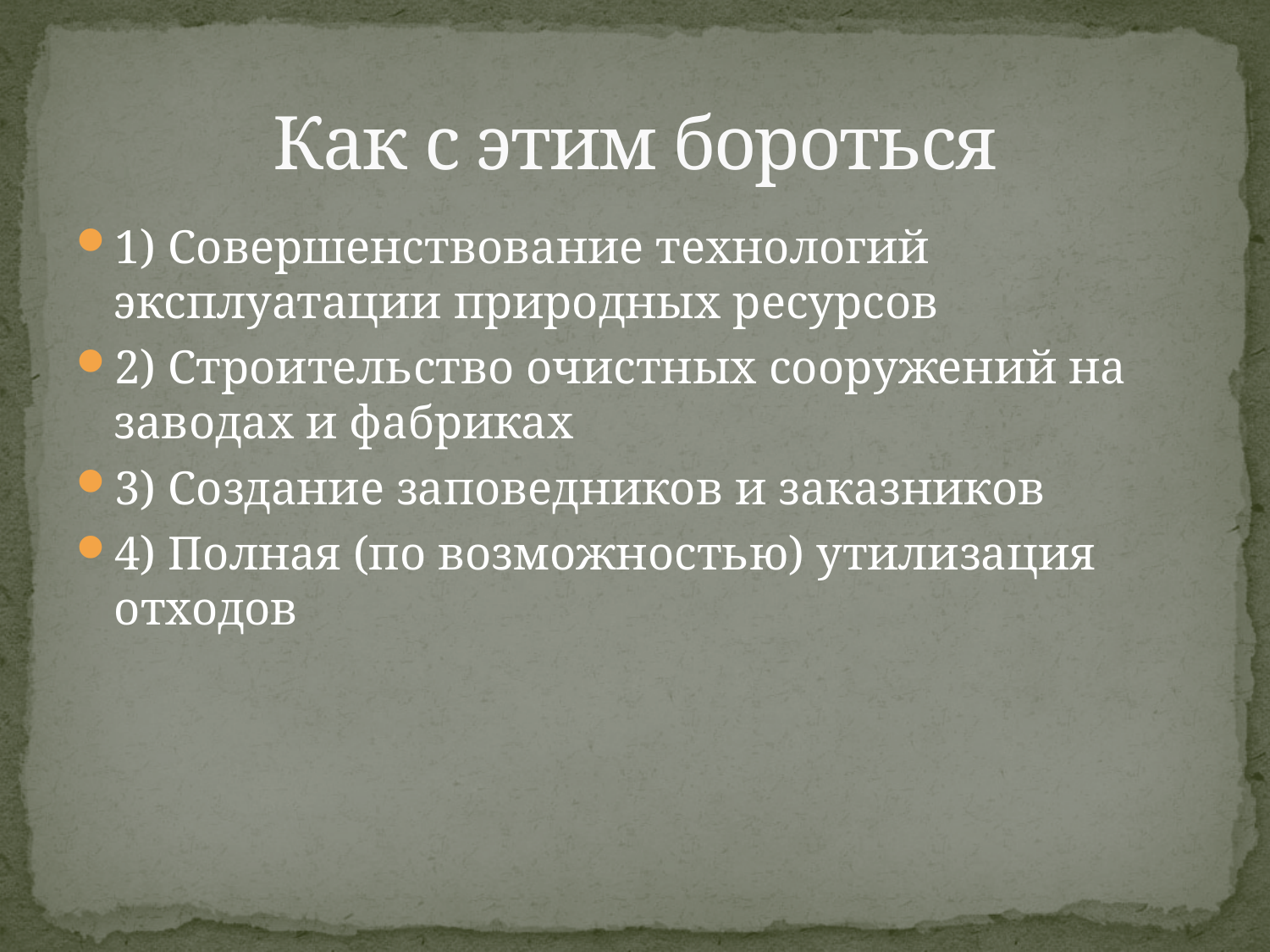

# Как с этим бороться
1) Совершенствование технологий эксплуатации природных ресурсов
2) Строительство очистных сооружений на заводах и фабриках
3) Создание заповедников и заказников
4) Полная (по возможностью) утилизация отходов